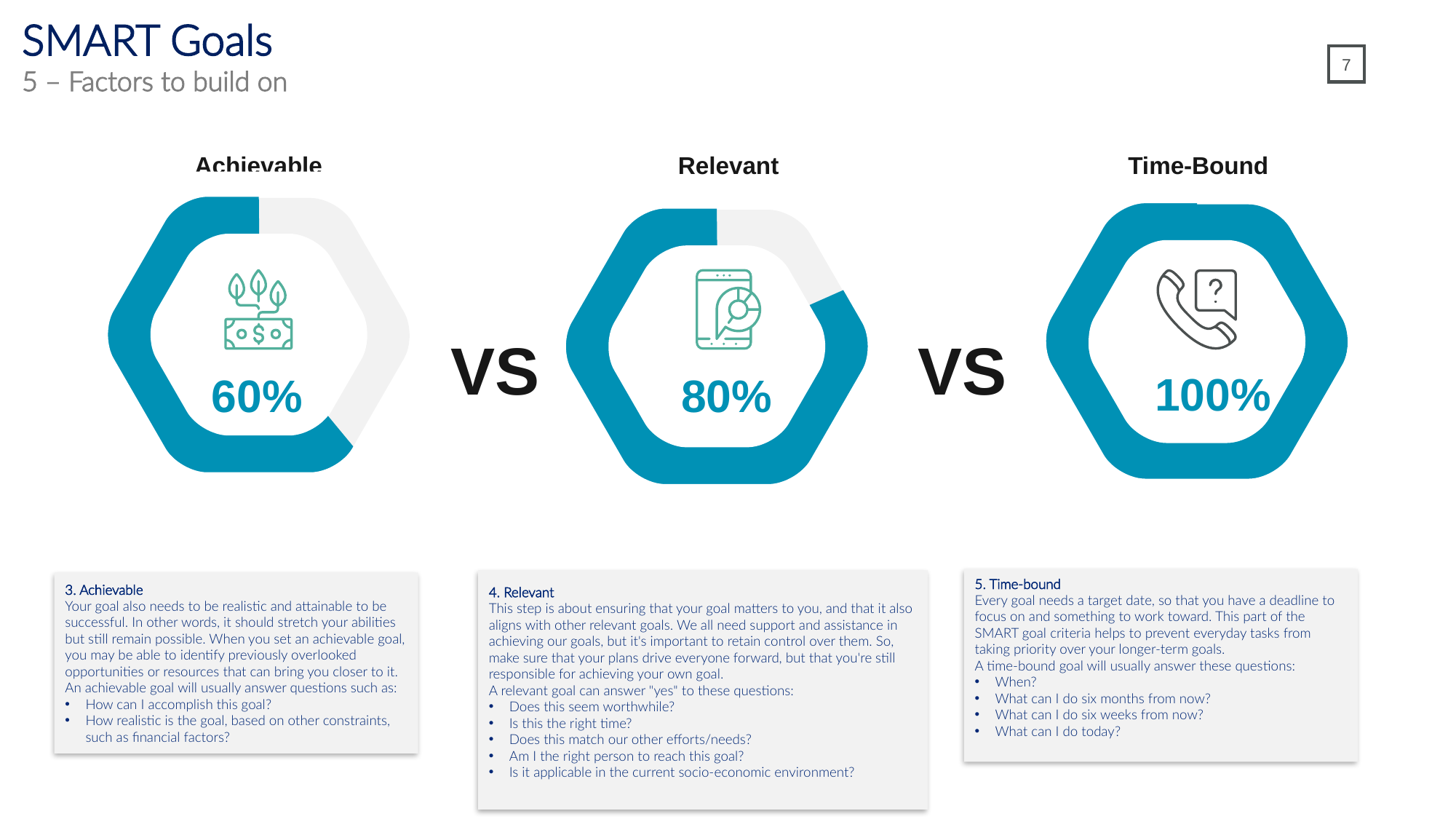

SMART Goals
5 – Factors to build on
Achievable
Relevant
Time-Bound

VS
VS
100%
60%
80%
5. Time-bound
Every goal needs a target date, so that you have a deadline to focus on and something to work toward. This part of the SMART goal criteria helps to prevent everyday tasks from taking priority over your longer-term goals.
A time-bound goal will usually answer these questions:
When?
What can I do six months from now?
What can I do six weeks from now?
What can I do today?

4. Relevant
This step is about ensuring that your goal matters to you, and that it also aligns with other relevant goals. We all need support and assistance in achieving our goals, but it's important to retain control over them. So, make sure that your plans drive everyone forward, but that you're still responsible for achieving your own goal.
A relevant goal can answer "yes" to these questions:
Does this seem worthwhile?
Is this the right time?
Does this match our other efforts/needs?
Am I the right person to reach this goal?
Is it applicable in the current socio-economic environment?

3. Achievable
Your goal also needs to be realistic and attainable to be successful. In other words, it should stretch your abilities but still remain possible. When you set an achievable goal, you may be able to identify previously overlooked opportunities or resources that can bring you closer to it.
An achievable goal will usually answer questions such as:
How can I accomplish this goal?
How realistic is the goal, based on other constraints, such as financial factors?